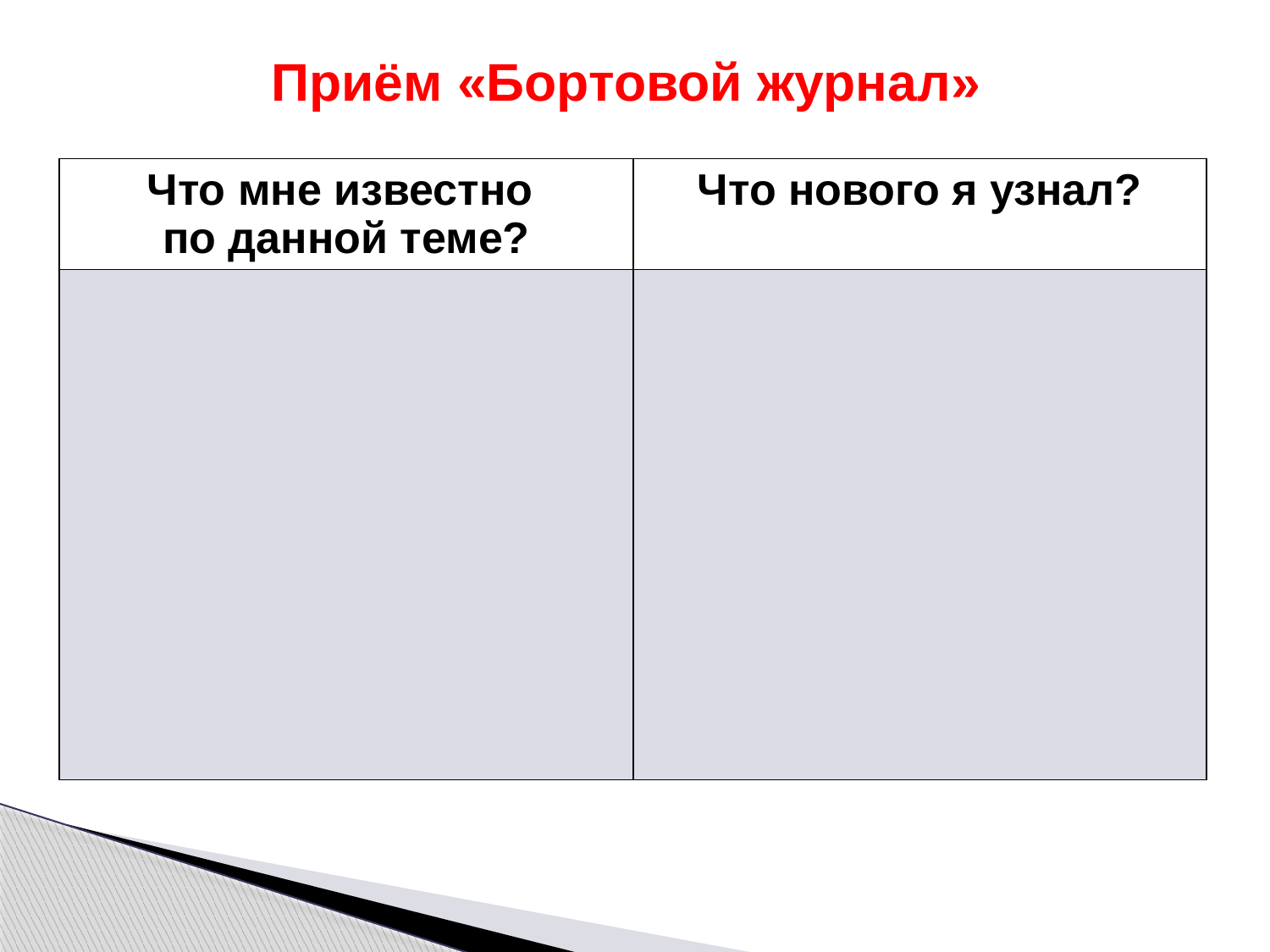

# Приём «Бортовой журнал»
| Что мне известно по данной теме? | Что нового я узнал? |
| --- | --- |
|  |  |